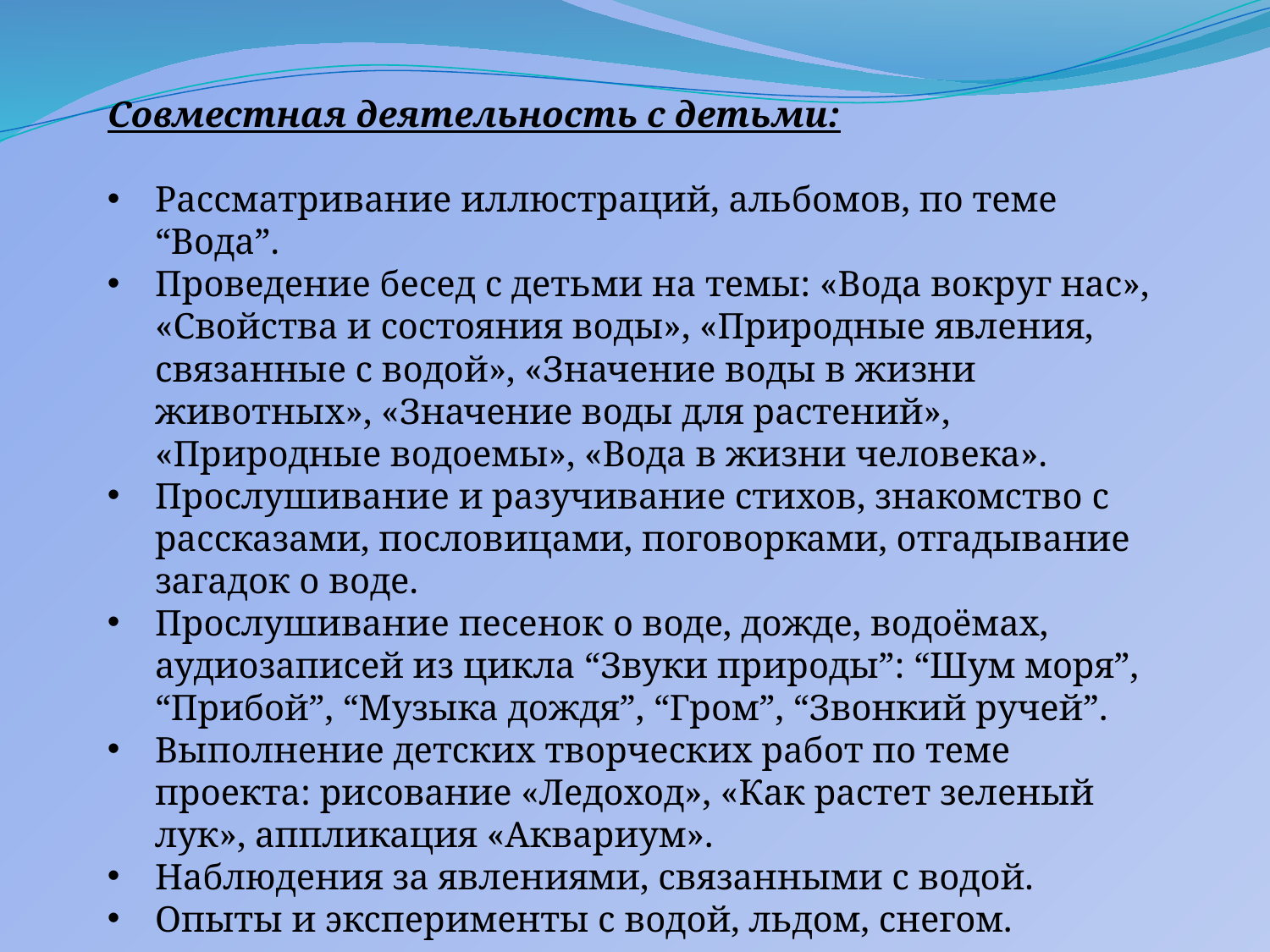

Совместная деятельность с детьми:

Рассматривание иллюстраций, альбомов, по теме “Вода”.
Проведение бесед с детьми на темы: «Вода вокруг нас», «Свойства и состояния воды», «Природные явления, связанные с водой», «Значение воды в жизни животных», «Значение воды для растений», «Природные водоемы», «Вода в жизни человека».
Прослушивание и разучивание стихов, знакомство с рассказами, пословицами, поговорками, отгадывание загадок о воде.
Прослушивание песенок о воде, дожде, водоёмах, аудиозаписей из цикла “Звуки природы”: “Шум моря”, “Прибой”, “Музыка дождя”, “Гром”, “Звонкий ручей”.
Выполнение детских творческих работ по теме проекта: рисование «Ледоход», «Как растет зеленый лук», аппликация «Аквариум».
Наблюдения за явлениями, связанными с водой.
Опыты и эксперименты с водой, льдом, снегом.